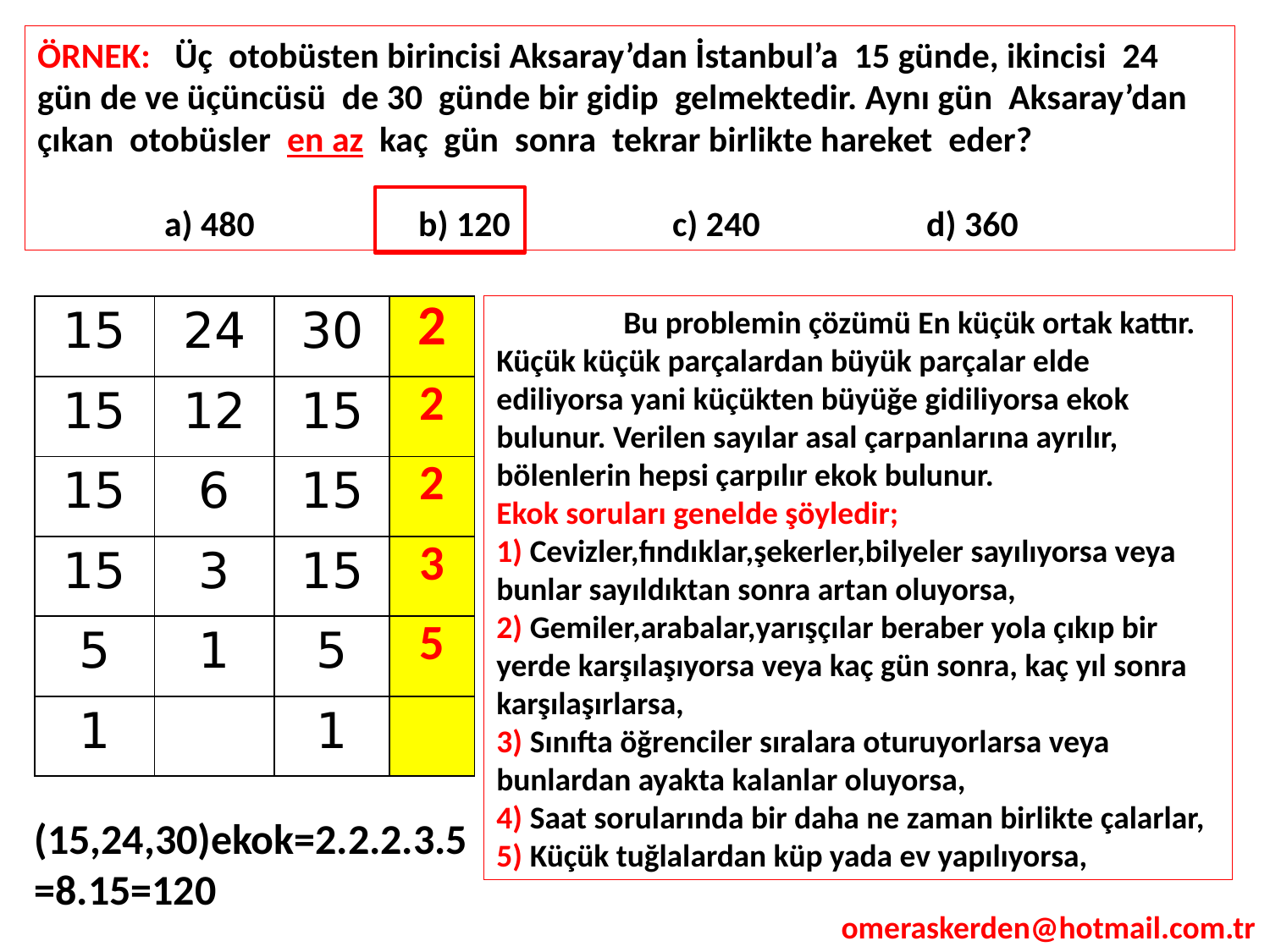

ÖRNEK:   Üç  otobüsten birincisi Aksaray’dan İstanbul’a  15 günde, ikincisi  24  gün de ve üçüncüsü  de 30  günde bir gidip  gelmektedir. Aynı gün  Aksaray’dan  çıkan  otobüsler  en az  kaç  gün  sonra  tekrar birlikte hareket  eder?

	a) 480		b) 120		c) 240		d) 360

| 15 | 24 | 30 | 2 |
| --- | --- | --- | --- |
| 15 | 12 | 15 | 2 |
| 15 | 6 | 15 | 2 |
| 15 | 3 | 15 | 3 |
| 5 | 1 | 5 | 5 |
| 1 |  | 1 |  |
	Bu problemin çözümü En küçük ortak kattır. Küçük küçük parçalardan büyük parçalar elde ediliyorsa yani küçükten büyüğe gidiliyorsa ekok bulunur. Verilen sayılar asal çarpanlarına ayrılır, bölenlerin hepsi çarpılır ekok bulunur.
Ekok soruları genelde şöyledir;
1) Cevizler,fındıklar,şekerler,bilyeler sayılıyorsa veya bunlar sayıldıktan sonra artan oluyorsa,
2) Gemiler,arabalar,yarışçılar beraber yola çıkıp bir yerde karşılaşıyorsa veya kaç gün sonra, kaç yıl sonra karşılaşırlarsa,
3) Sınıfta öğrenciler sıralara oturuyorlarsa veya bunlardan ayakta kalanlar oluyorsa,
4) Saat sorularında bir daha ne zaman birlikte çalarlar,
5) Küçük tuğlalardan küp yada ev yapılıyorsa,
(15,24,30)ekok=2.2.2.3.5
=8.15=120
omeraskerden@hotmail.com.tr